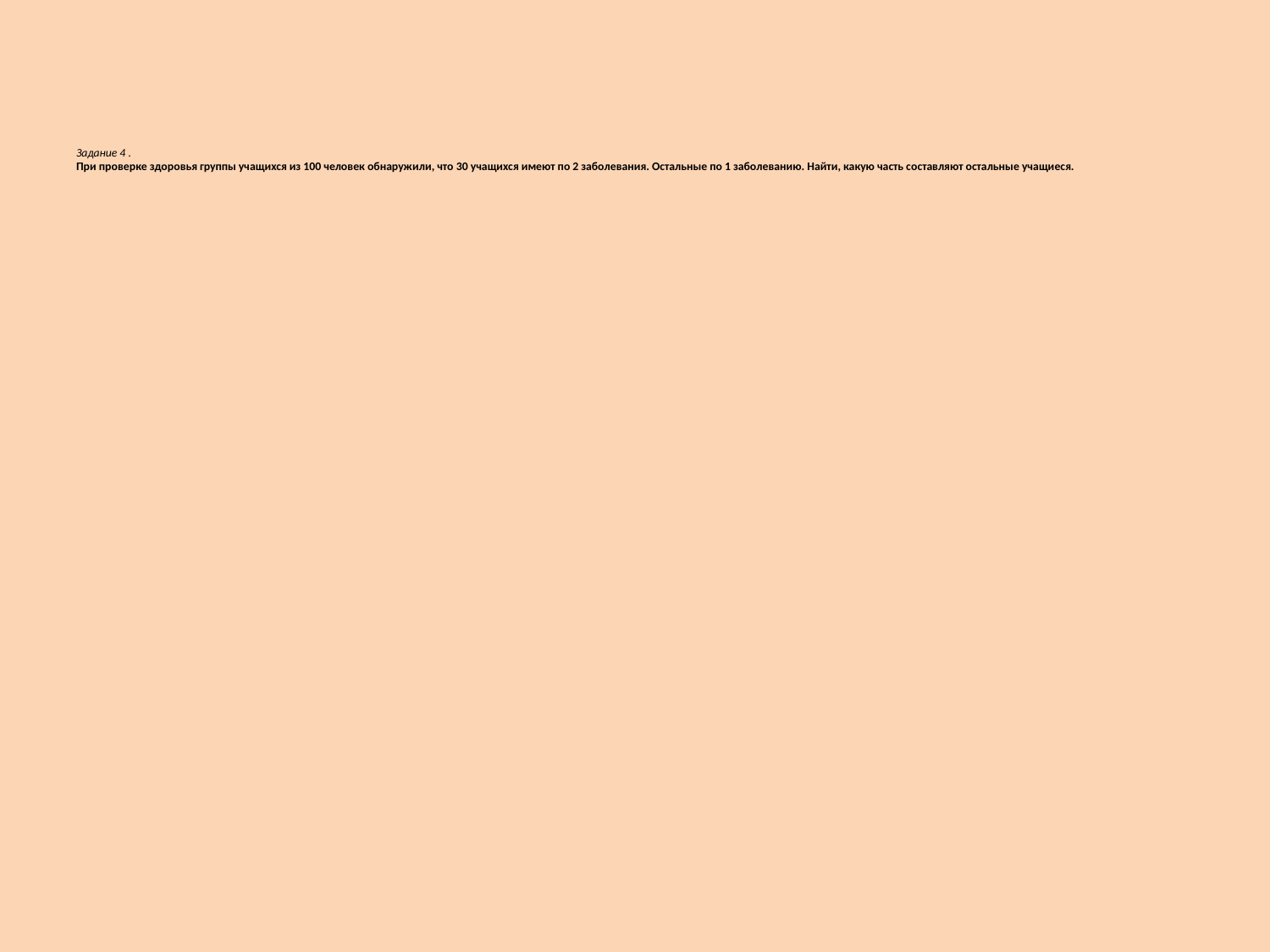

# Задание 4 . При проверке здоровья группы учащихся из 100 человек обнаружили, что 30 учащихся имеют по 2 заболевания. Остальные по 1 заболеванию. Найти, какую часть составляют остальные учащиеся.